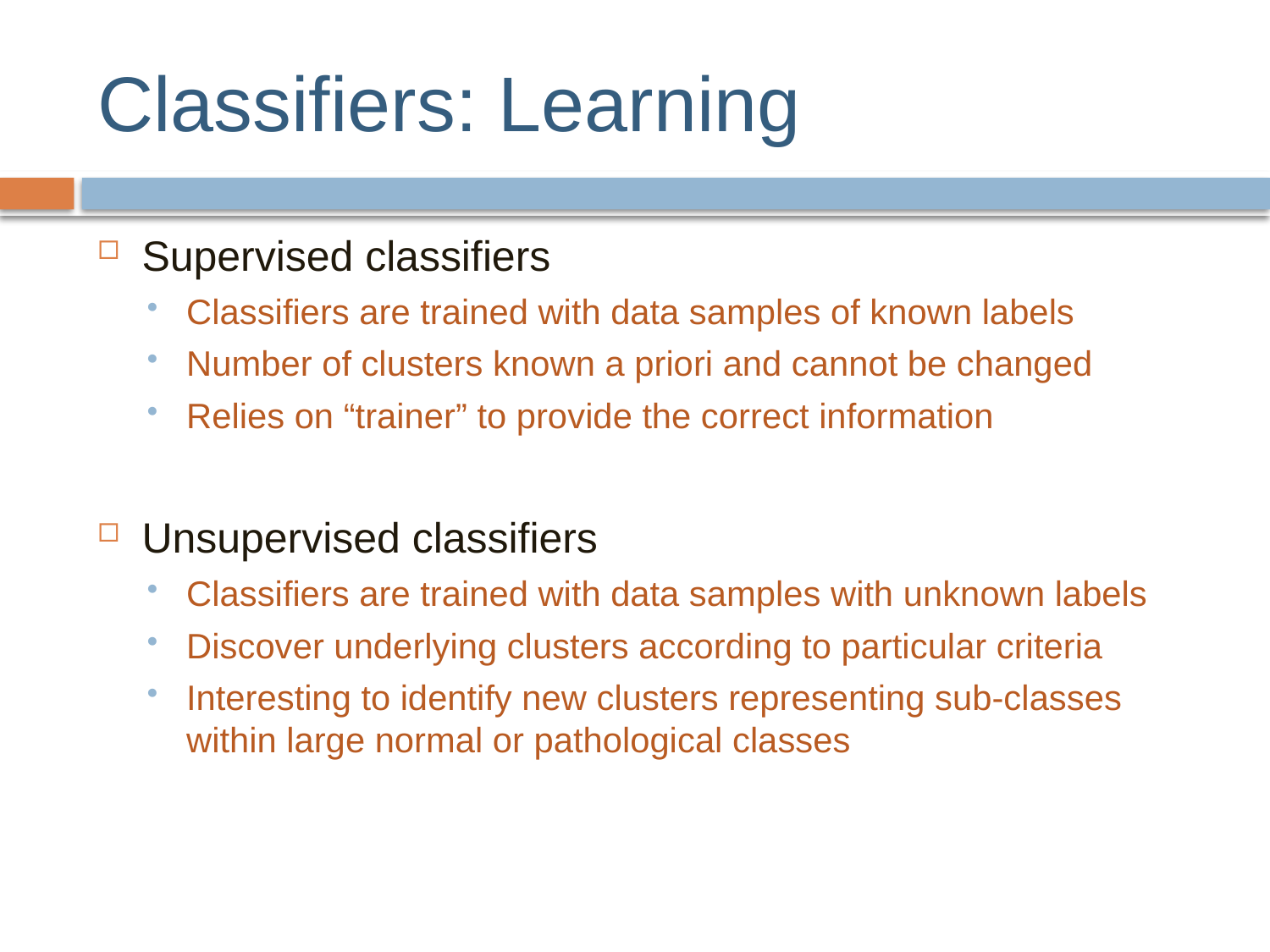

# Classifiers: Learning
Supervised classifiers
Classifiers are trained with data samples of known labels
Number of clusters known a priori and cannot be changed
Relies on “trainer” to provide the correct information

Unsupervised classifiers
Classifiers are trained with data samples with unknown labels
Discover underlying clusters according to particular criteria
Interesting to identify new clusters representing sub-classes within large normal or pathological classes